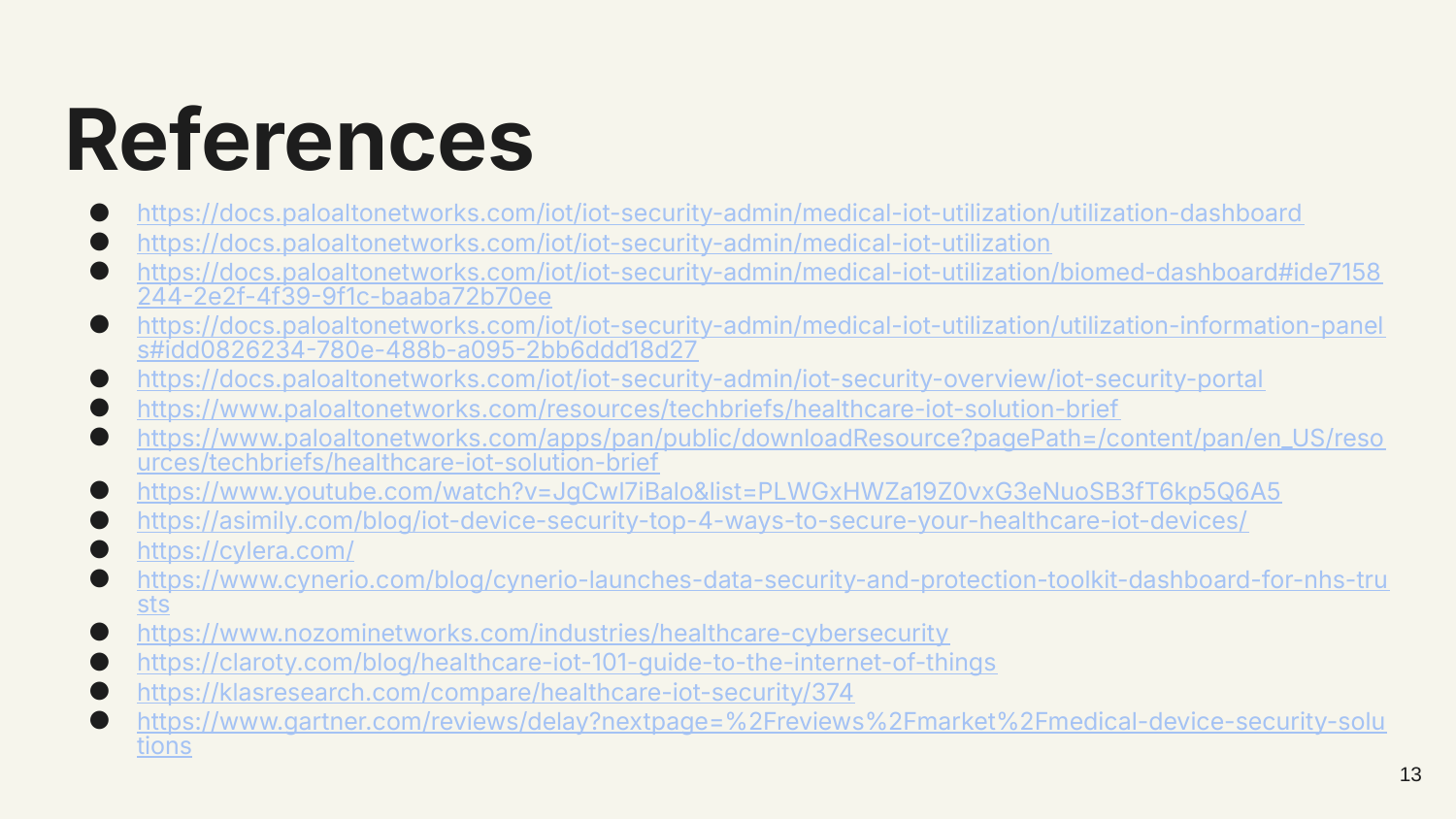

# References
https://docs.paloaltonetworks.com/iot/iot-security-admin/medical-iot-utilization/utilization-dashboard
https://docs.paloaltonetworks.com/iot/iot-security-admin/medical-iot-utilization
https://docs.paloaltonetworks.com/iot/iot-security-admin/medical-iot-utilization/biomed-dashboard#ide7158244-2e2f-4f39-9f1c-baaba72b70ee
https://docs.paloaltonetworks.com/iot/iot-security-admin/medical-iot-utilization/utilization-information-panels#idd0826234-780e-488b-a095-2bb6ddd18d27
https://docs.paloaltonetworks.com/iot/iot-security-admin/iot-security-overview/iot-security-portal
https://www.paloaltonetworks.com/resources/techbriefs/healthcare-iot-solution-brief
https://www.paloaltonetworks.com/apps/pan/public/downloadResource?pagePath=/content/pan/en_US/resources/techbriefs/healthcare-iot-solution-brief
https://www.youtube.com/watch?v=JgCwl7iBalo&list=PLWGxHWZa19Z0vxG3eNuoSB3fT6kp5Q6A5
https://asimily.com/blog/iot-device-security-top-4-ways-to-secure-your-healthcare-iot-devices/
https://cylera.com/
https://www.cynerio.com/blog/cynerio-launches-data-security-and-protection-toolkit-dashboard-for-nhs-trusts
https://www.nozominetworks.com/industries/healthcare-cybersecurity
https://claroty.com/blog/healthcare-iot-101-guide-to-the-internet-of-things
https://klasresearch.com/compare/healthcare-iot-security/374
https://www.gartner.com/reviews/delay?nextpage=%2Freviews%2Fmarket%2Fmedical-device-security-solutions

13